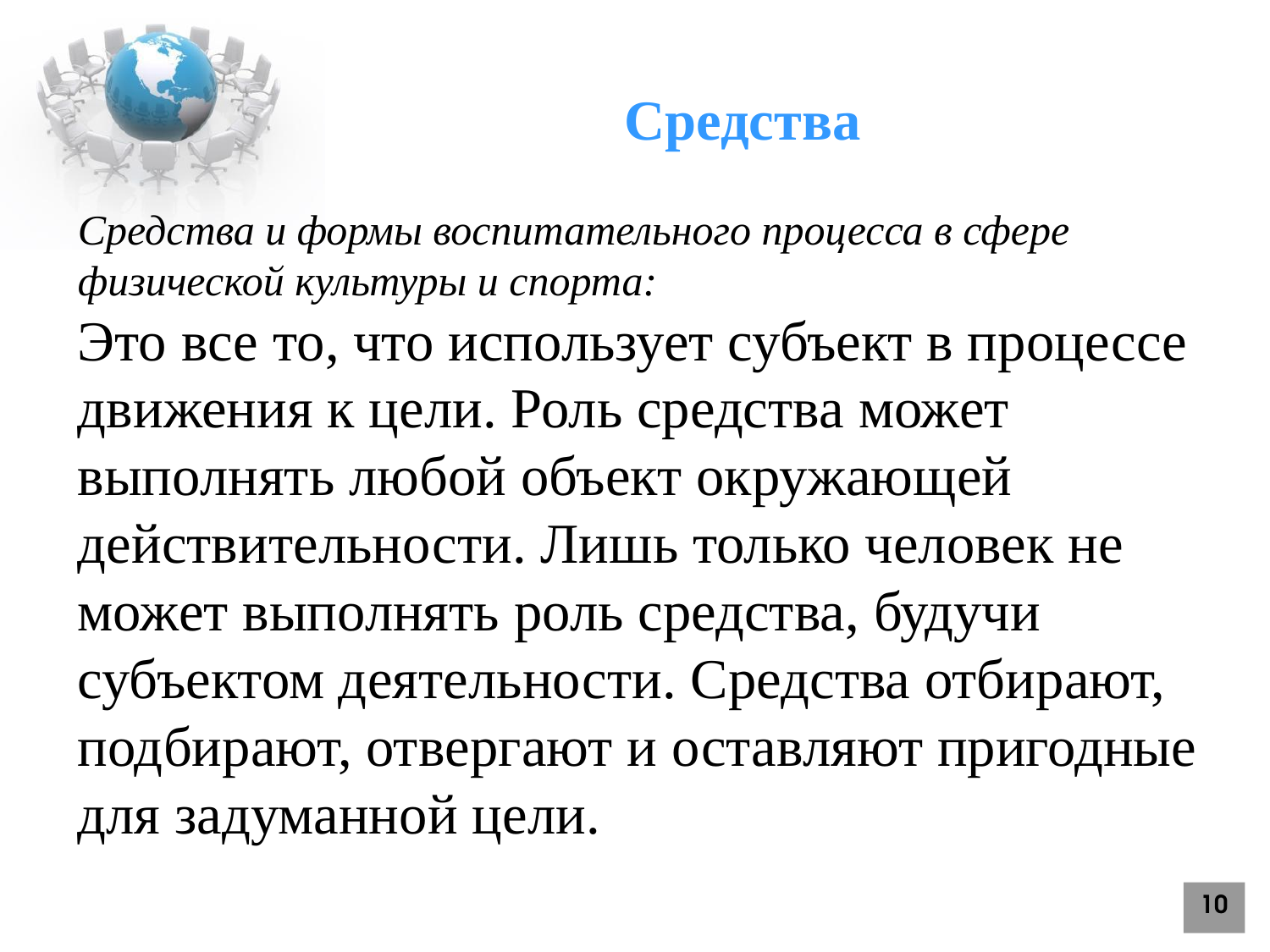

# Средства
Средства и формы воспитательного процесса в сфере физической культуры и спорта:
Это все то, что использует субъект в процессе движения к цели. Роль средства может выполнять любой объект окружающей действительности. Лишь только человек не может выполнять роль средства, будучи субъектом деятельности. Средства отбирают, подбирают, отвергают и оставляют пригодные для задуманной цели.
10